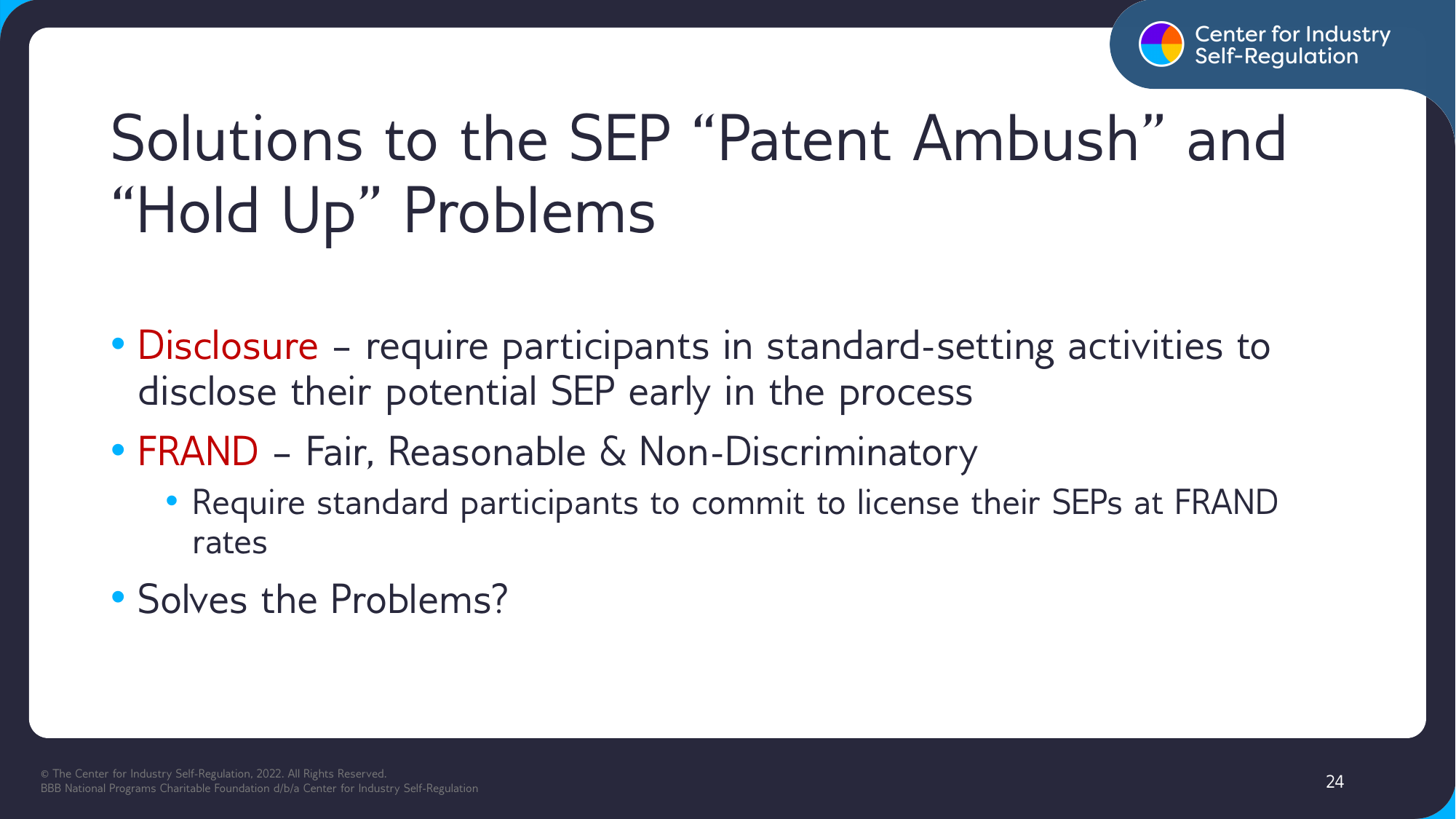

# Solutions to the SEP “Patent Ambush” and “Hold Up” Problems​
Disclosure – require participants in standard-setting activities to disclose their potential SEP early in the process​
FRAND – Fair, Reasonable & Non-Discriminatory​
Require standard participants to commit to license their SEPs at FRAND rates ​
Solves the Problems?
24